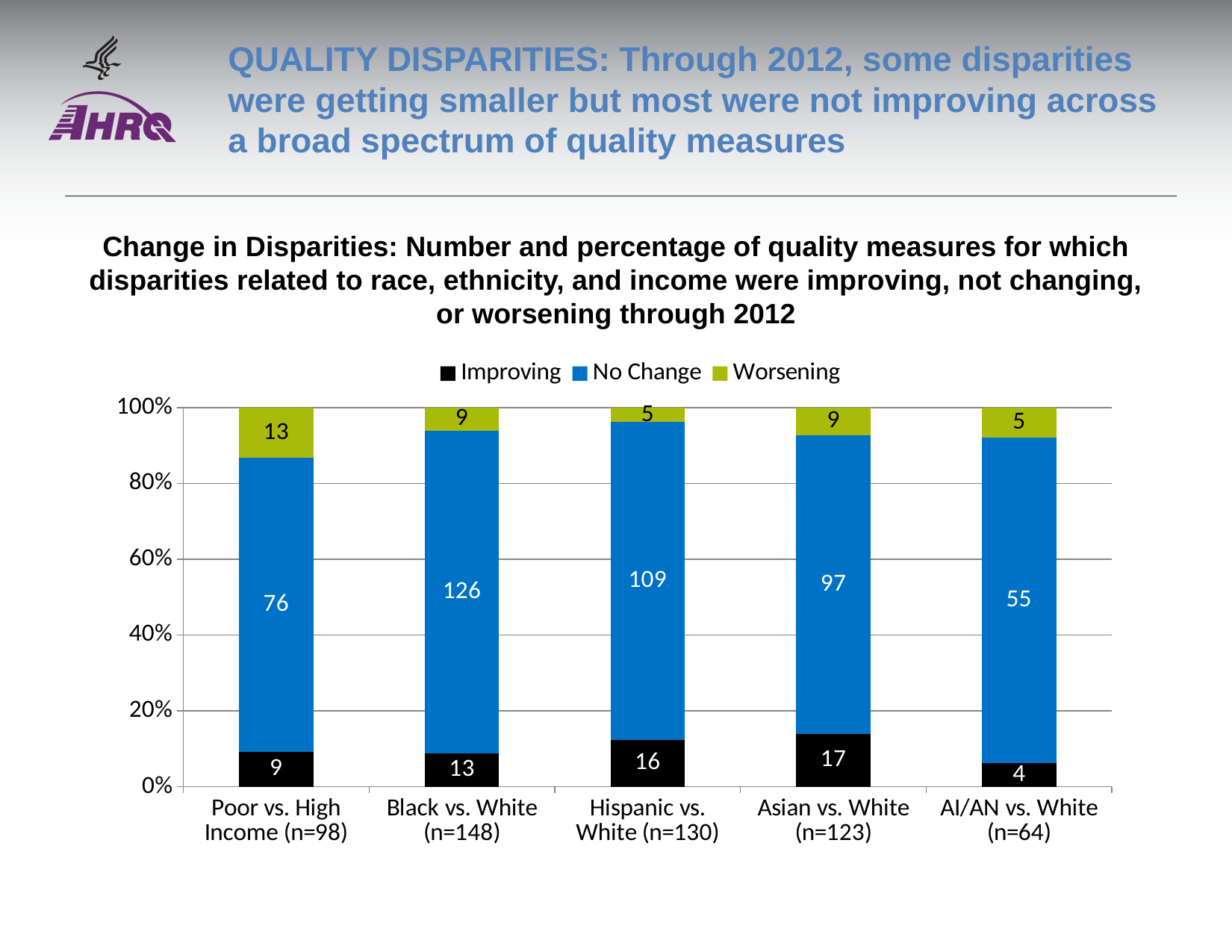

# QUALITY DISPARITIES: Through 2012, some disparities were getting smaller but most were not improving across a broad spectrum of quality measures
Change in Disparities: Number and percentage of quality measures for which disparities related to race, ethnicity, and income were improving, not changing, or worsening through 2012

### Chart

| Category | Improving | No Change | Worsening |
|---|---|---|---|
| Poor vs. High Income (n=98) | 9.0 | 76.0 | 13.0 |
| Black vs. White (n=148) | 13.0 | 126.0 | 9.0 |
| Hispanic vs. White (n=130) | 16.0 | 109.0 | 5.0 |
| Asian vs. White (n=123) | 17.0 | 97.0 | 9.0 |
| AI/AN vs. White (n=64) | 4.0 | 55.0 | 5.0 |